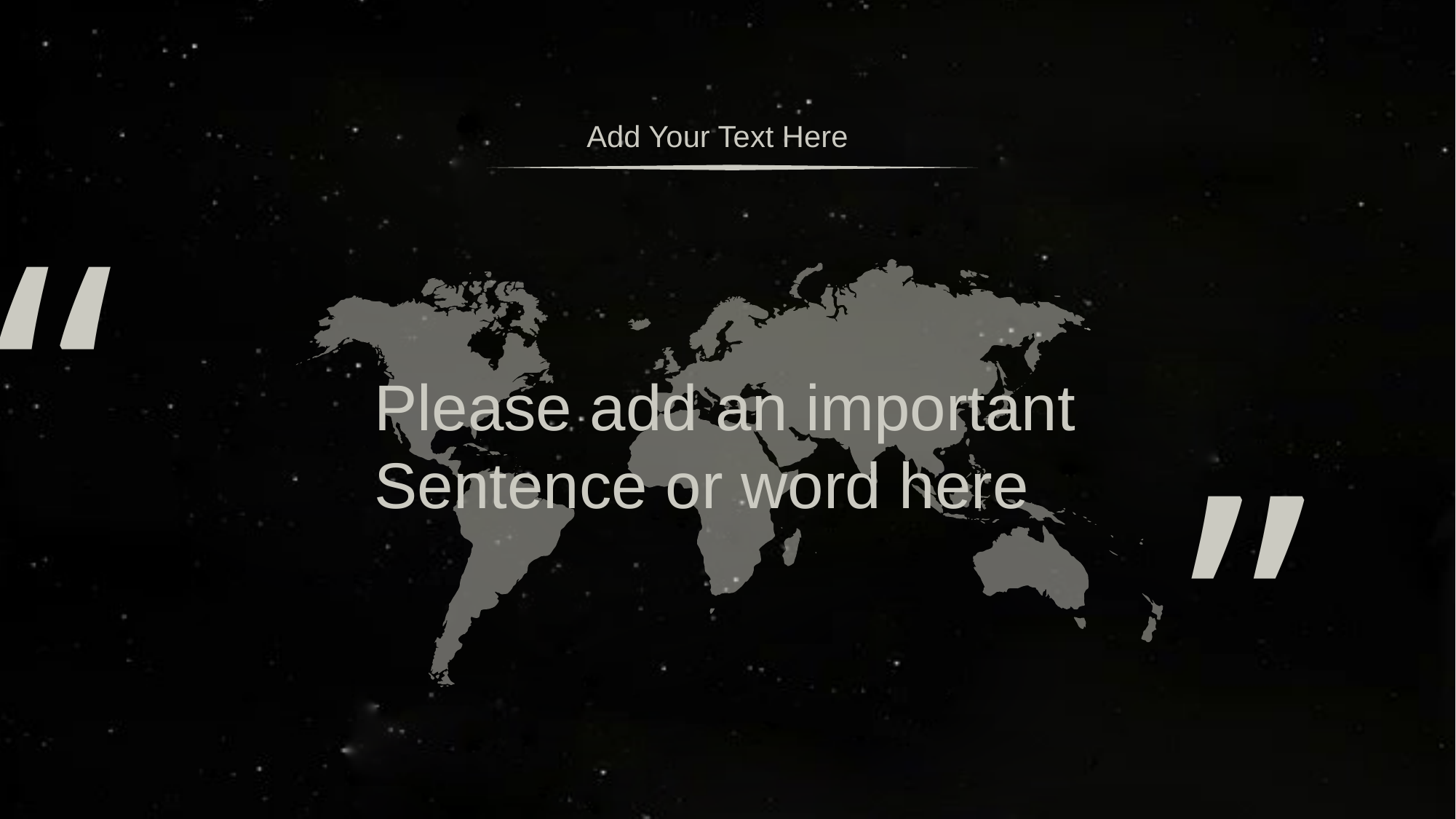

Add Your Text Here

“

Please add an important
Sentence or word here
”